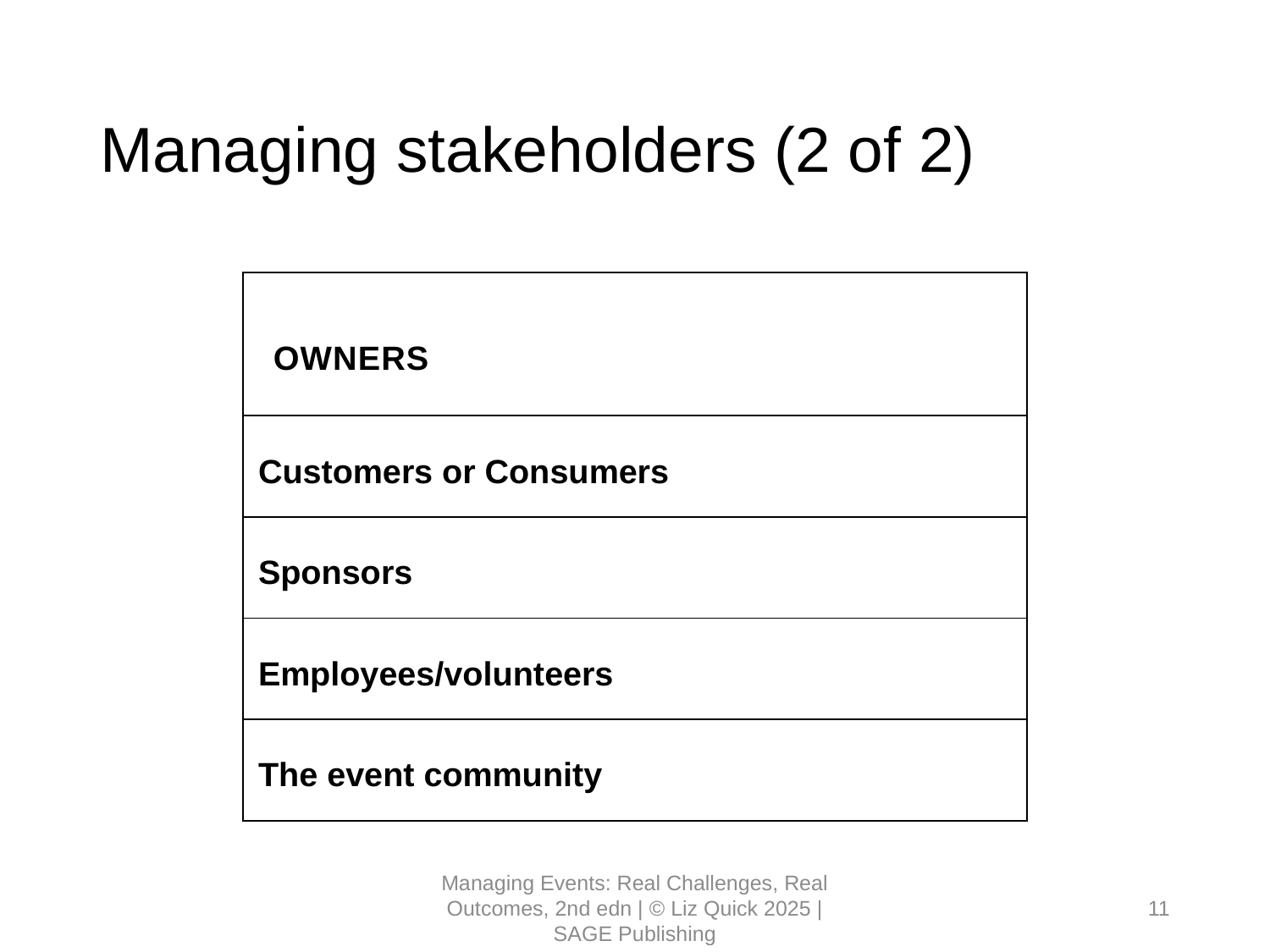

# Managing stakeholders (2 of 2)
| Owners |
| --- |
| Customers or Consumers |
| Sponsors |
| Employees/volunteers |
| The event community |
Managing Events: Real Challenges, Real Outcomes, 2nd edn | © Liz Quick 2025 | SAGE Publishing
11